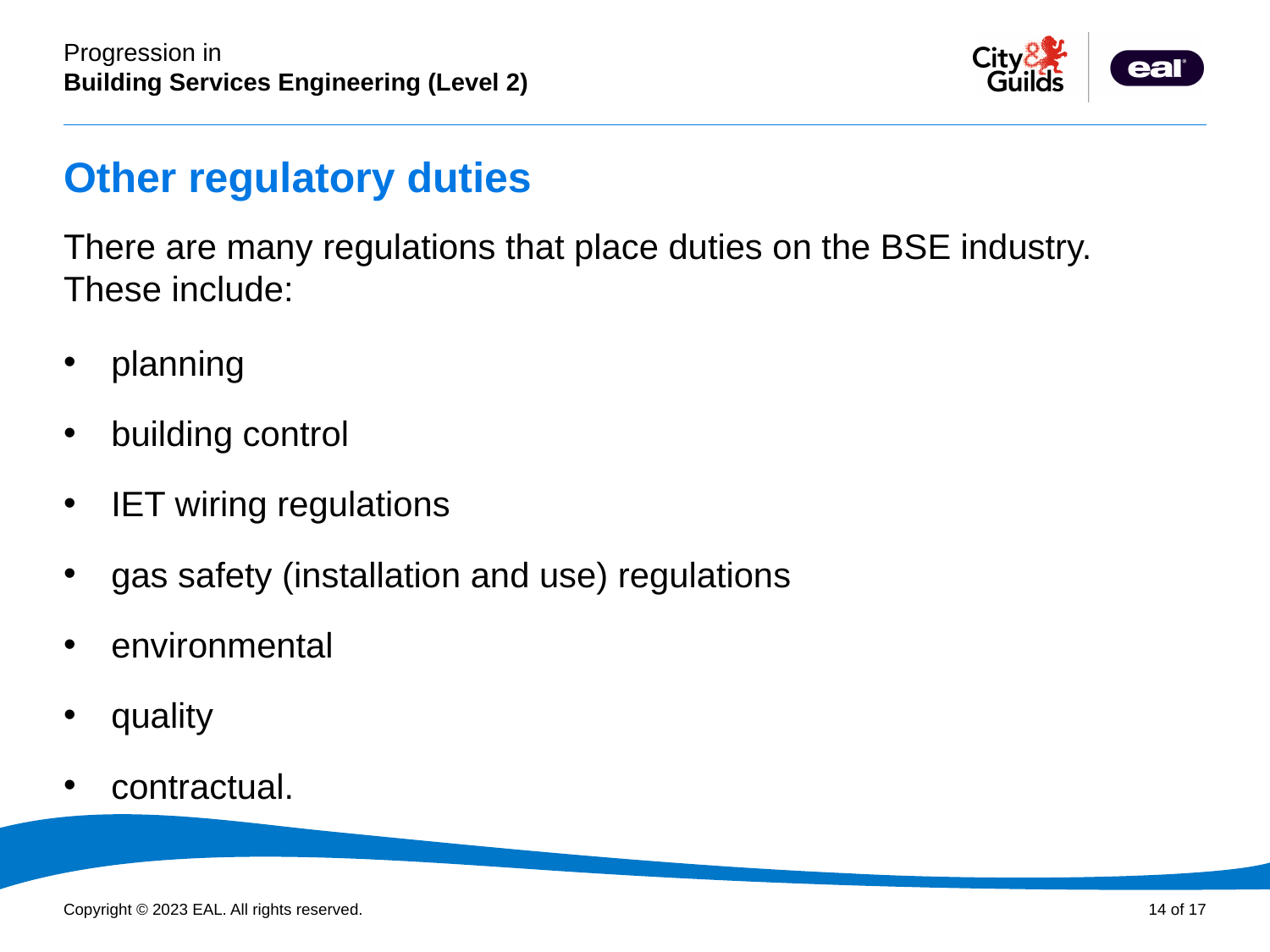

# Other regulatory duties
There are many regulations that place duties on the BSE industry.
These include:
planning
building control
IET wiring regulations
gas safety (installation and use) regulations
environmental
quality
contractual.